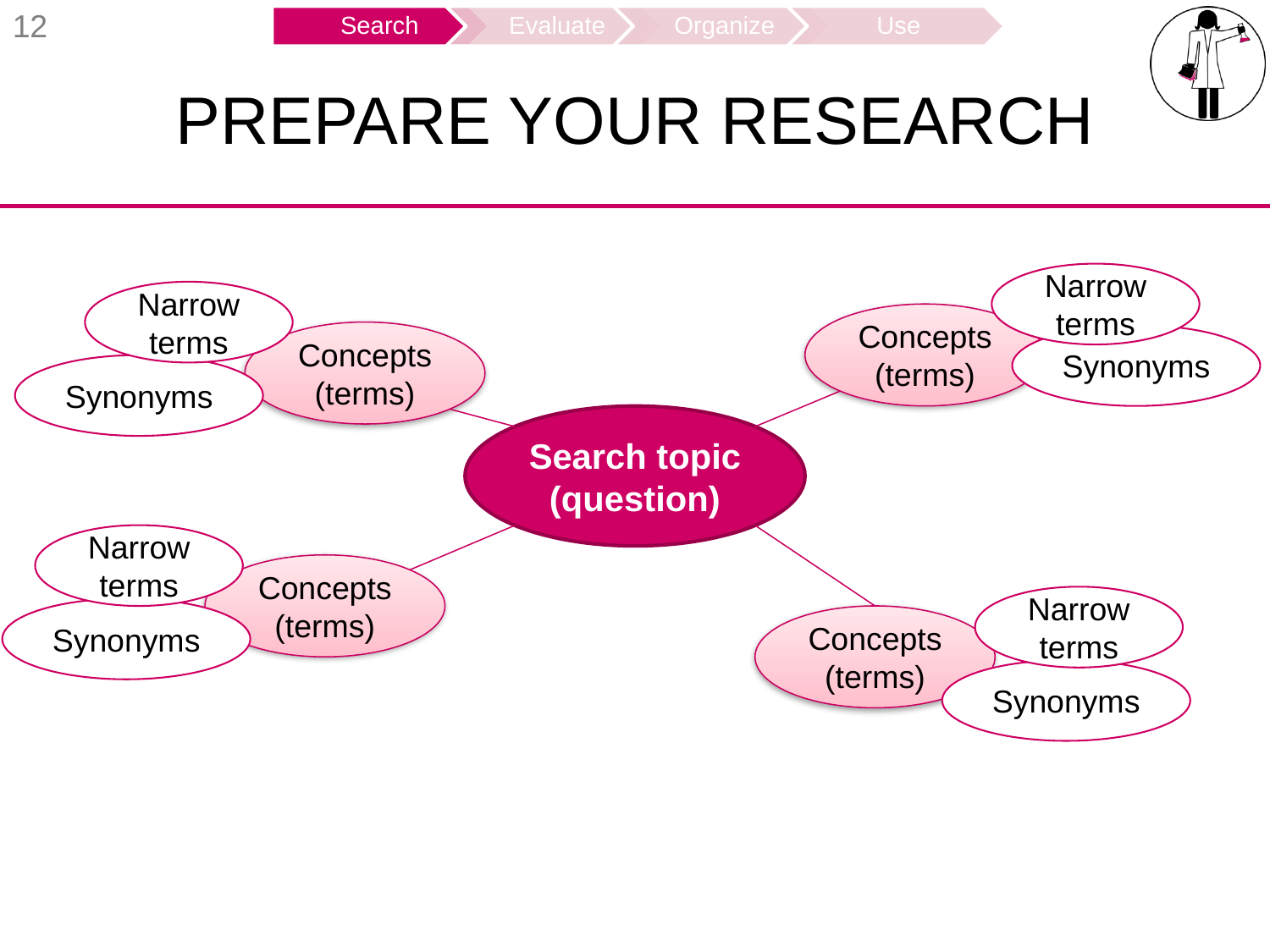

12
Search
Evaluate
Organize
Use
# Prepare your research
Narrow terms
Narrow terms
Concepts (terms)
Concepts (terms)
Synonyms
Synonyms
Search topic (question)
Narrow terms
Concepts (terms)
Narrow terms
Synonyms
Concepts (terms)
Synonyms